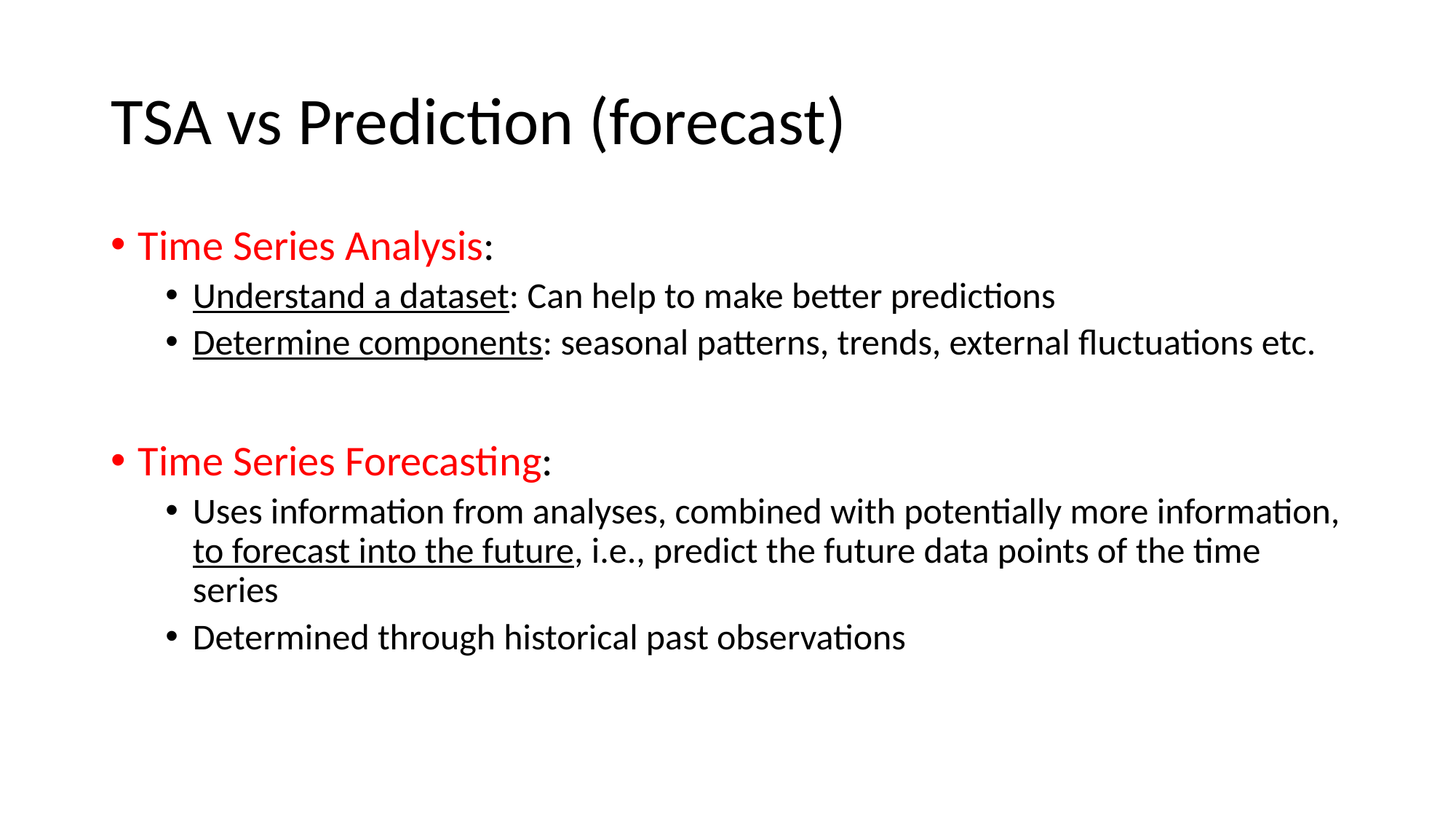

# TSA vs Prediction (forecast)
Time Series Analysis:
Understand a dataset: Can help to make better predictions
Determine components: seasonal patterns, trends, external fluctuations etc.

Time Series Forecasting:
Uses information from analyses, combined with potentially more information, to forecast into the future, i.e., predict the future data points of the time series
Determined through historical past observations